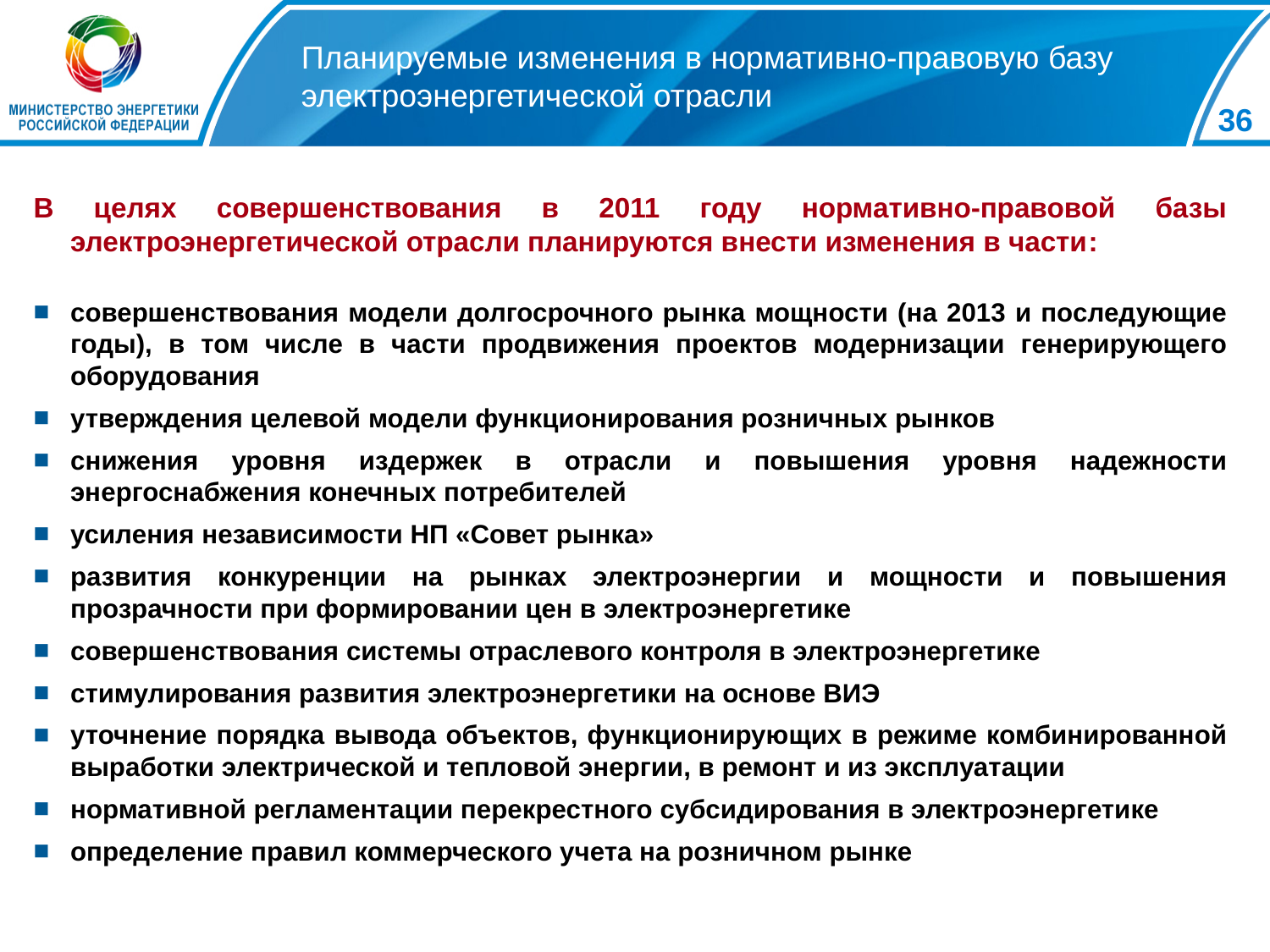

36
# Планируемые изменения в нормативно-правовую базу электроэнергетической отрасли
В целях совершенствования в 2011 году нормативно-правовой базы электроэнергетической отрасли планируются внести изменения в части:

совершенствования модели долгосрочного рынка мощности (на 2013 и последующие годы), в том числе в части продвижения проектов модернизации генерирующего оборудования
утверждения целевой модели функционирования розничных рынков
снижения уровня издержек в отрасли и повышения уровня надежности энергоснабжения конечных потребителей
усиления независимости НП «Совет рынка»
развития конкуренции на рынках электроэнергии и мощности и повышения прозрачности при формировании цен в электроэнергетике
совершенствования системы отраслевого контроля в электроэнергетике
стимулирования развития электроэнергетики на основе ВИЭ
уточнение порядка вывода объектов, функционирующих в режиме комбинированной выработки электрической и тепловой энергии, в ремонт и из эксплуатации
нормативной регламентации перекрестного субсидирования в электроэнергетике
определение правил коммерческого учета на розничном рынке